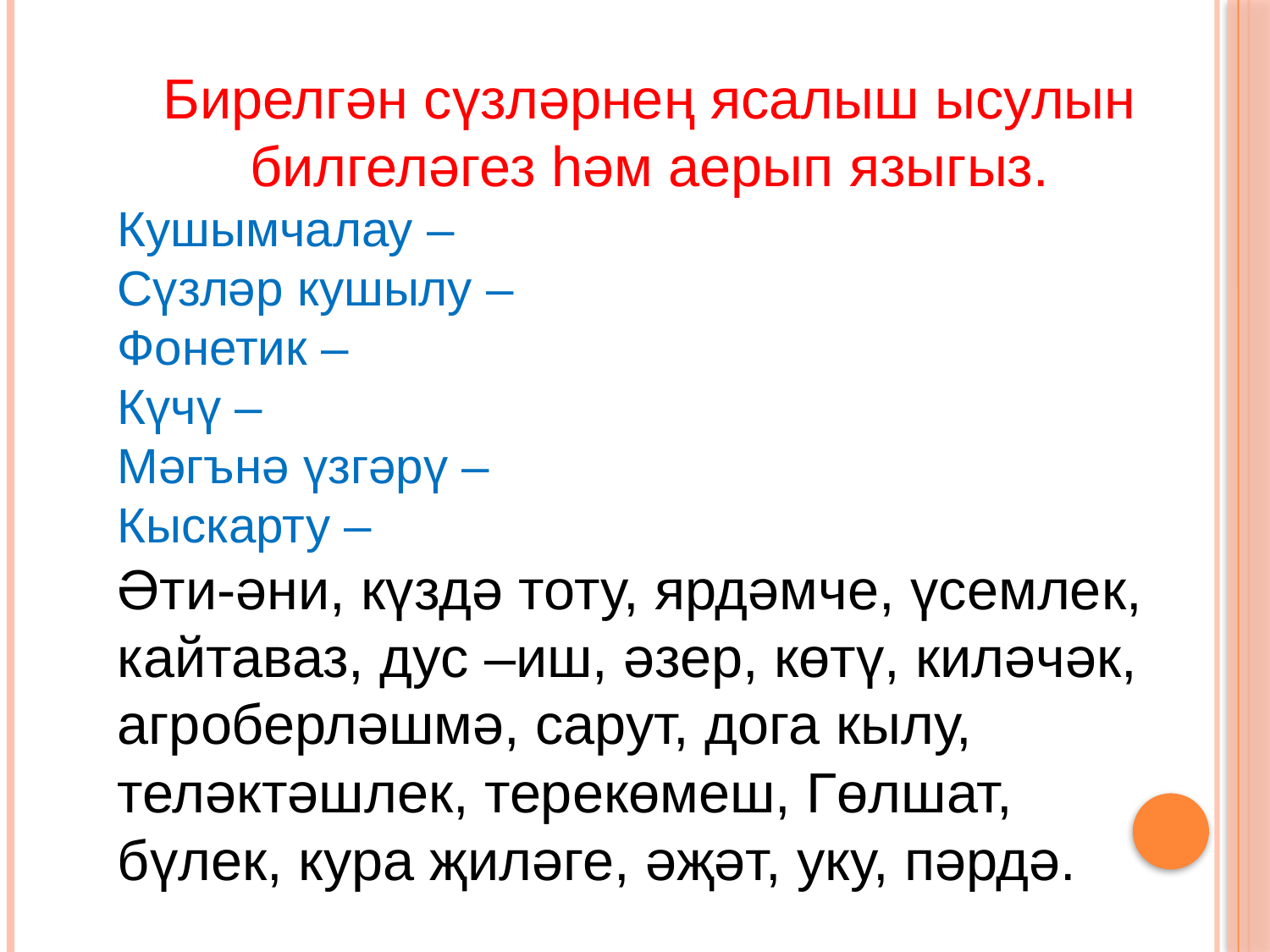

Бирелгән сүзләрнең ясалыш ысулын билгеләгез һәм аерып языгыз.
Кушымчалау –
Сүзләр кушылу –
Фонетик –
Күчү –
Мәгънә үзгәрү –
Кыскарту –
Әти-әни, күздә тоту, ярдәмче, үсемлек, кайтаваз, дус –иш, әзер, көтү, киләчәк, агроберләшмә, сарут, дога кылу, теләктәшлек, терекөмеш, Гөлшат, бүлек, кура җиләге, әҗәт, уку, пәрдә.